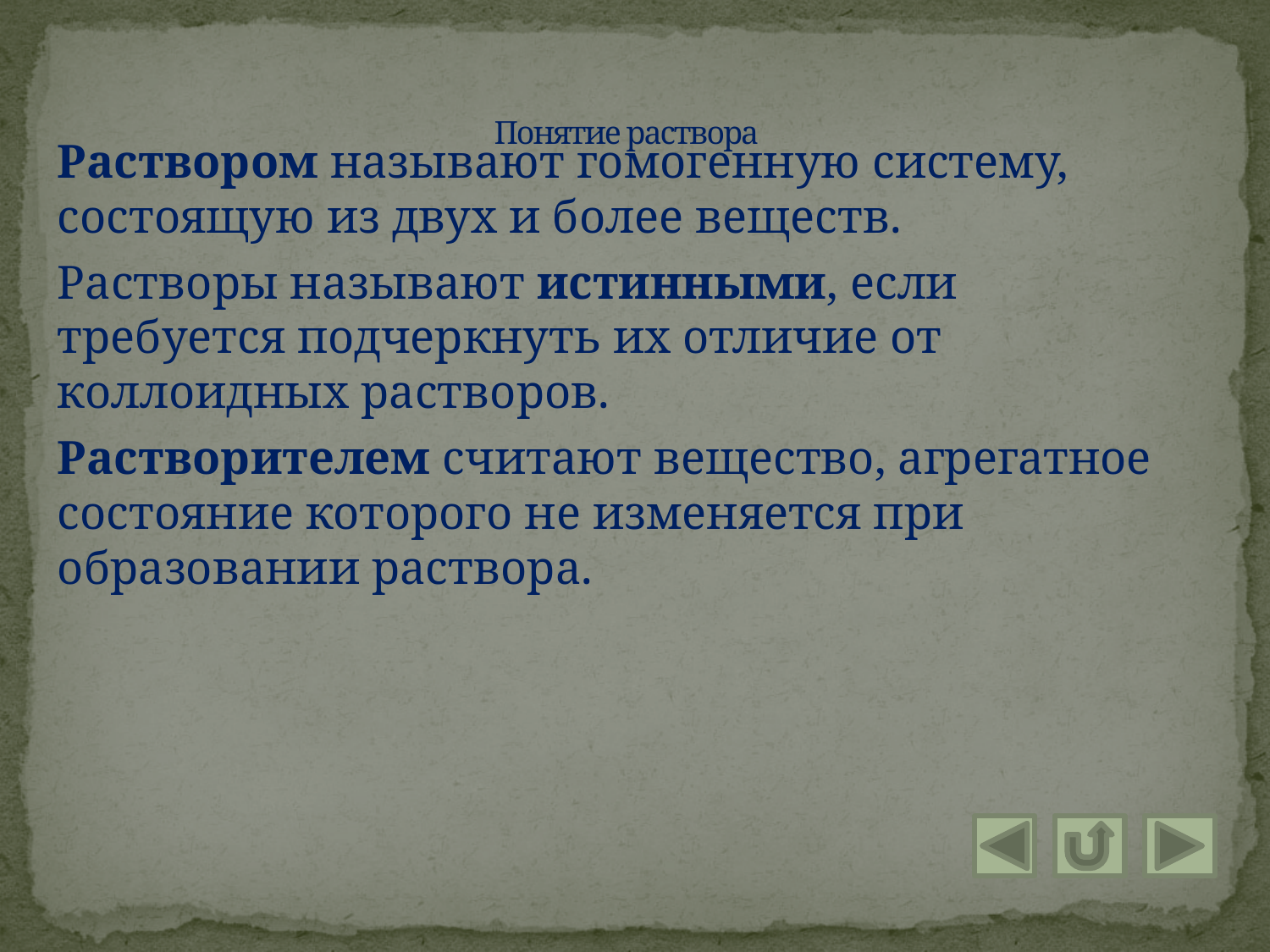

# Понятие раствора
Раствором называют гомогенную систему, состоящую из двух и более веществ.
Растворы называют истинными, если требуется подчеркнуть их отличие от коллоидных растворов.
Растворителем считают вещество, агрегатное состояние которого не изменяется при образовании раствора.